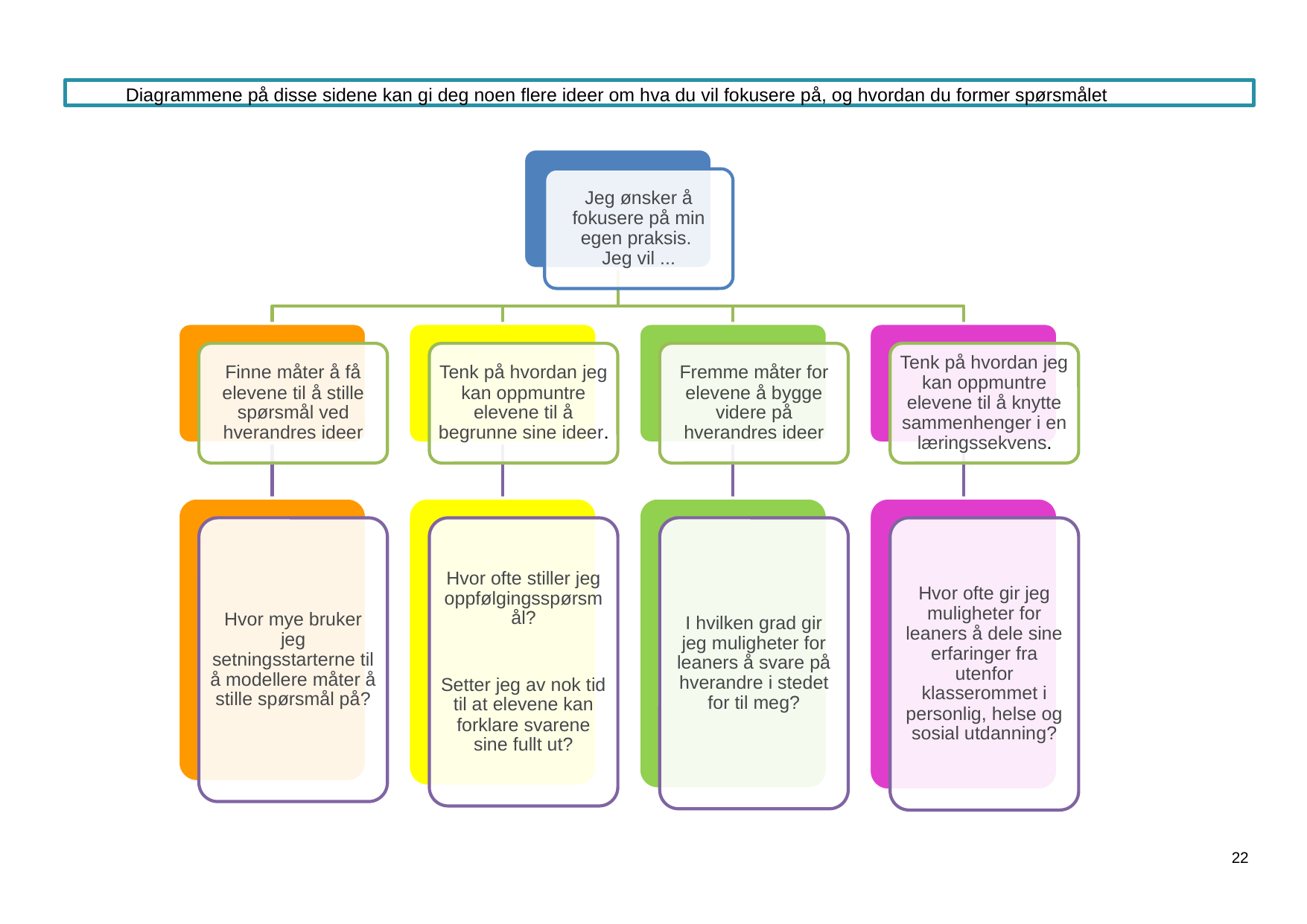

Diagrammene på disse sidene kan gi deg noen flere ideer om hva du vil fokusere på, og hvordan du former spørsmålet

Jeg ønsker å fokusere på min egen praksis.
Jeg vil ...

Finne måter å få elevene til å stille spørsmål ved hverandres ideer
Tenk på hvordan jeg kan oppmuntre elevene til å begrunne sine ideer.
Fremme måter for elevene å bygge videre på hverandres ideer
Tenk på hvordan jeg kan oppmuntre elevene til å knytte sammenhenger i en læringssekvens.

Hvor mye bruker jeg setningsstarterne til å modellere måter å stille spørsmål på?
Hvor ofte stiller jeg oppfølgingsspørsmål?

Setter jeg av nok tid til at elevene kan forklare svarene sine fullt ut?
I hvilken grad gir jeg muligheter for leaners å svare på hverandre i stedet for til meg?
Hvor ofte gir jeg muligheter for leaners å dele sine erfaringer fra utenfor klasserommet i personlig, helse og sosial utdanning?
22